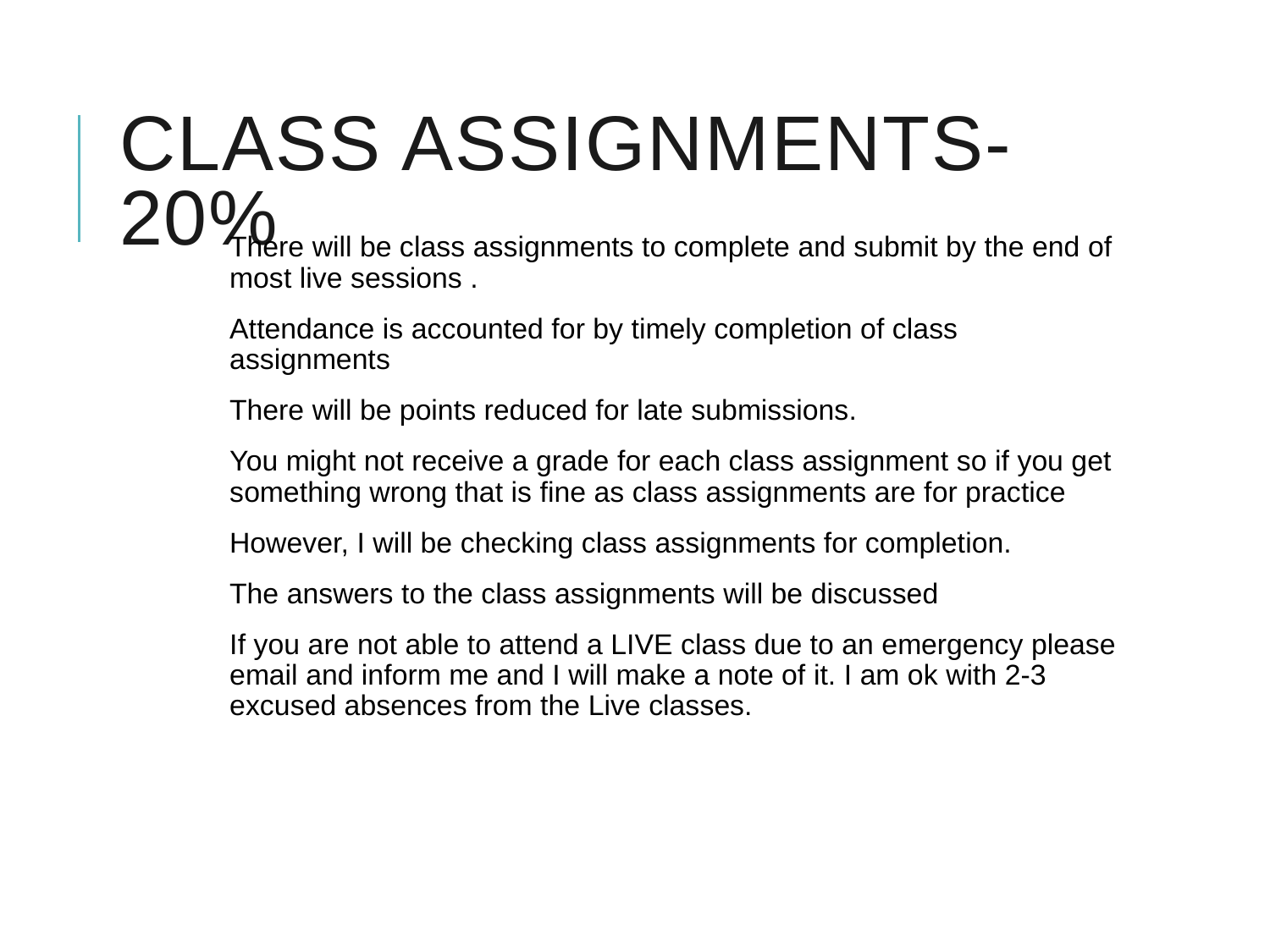

# Class Assignments- 20%
There will be class assignments to complete and submit by the end of most live sessions .
Attendance is accounted for by timely completion of class assignments
There will be points reduced for late submissions.
You might not receive a grade for each class assignment so if you get something wrong that is fine as class assignments are for practice
However, I will be checking class assignments for completion.
The answers to the class assignments will be discussed
If you are not able to attend a LIVE class due to an emergency please email and inform me and I will make a note of it. I am ok with 2-3 excused absences from the Live classes.